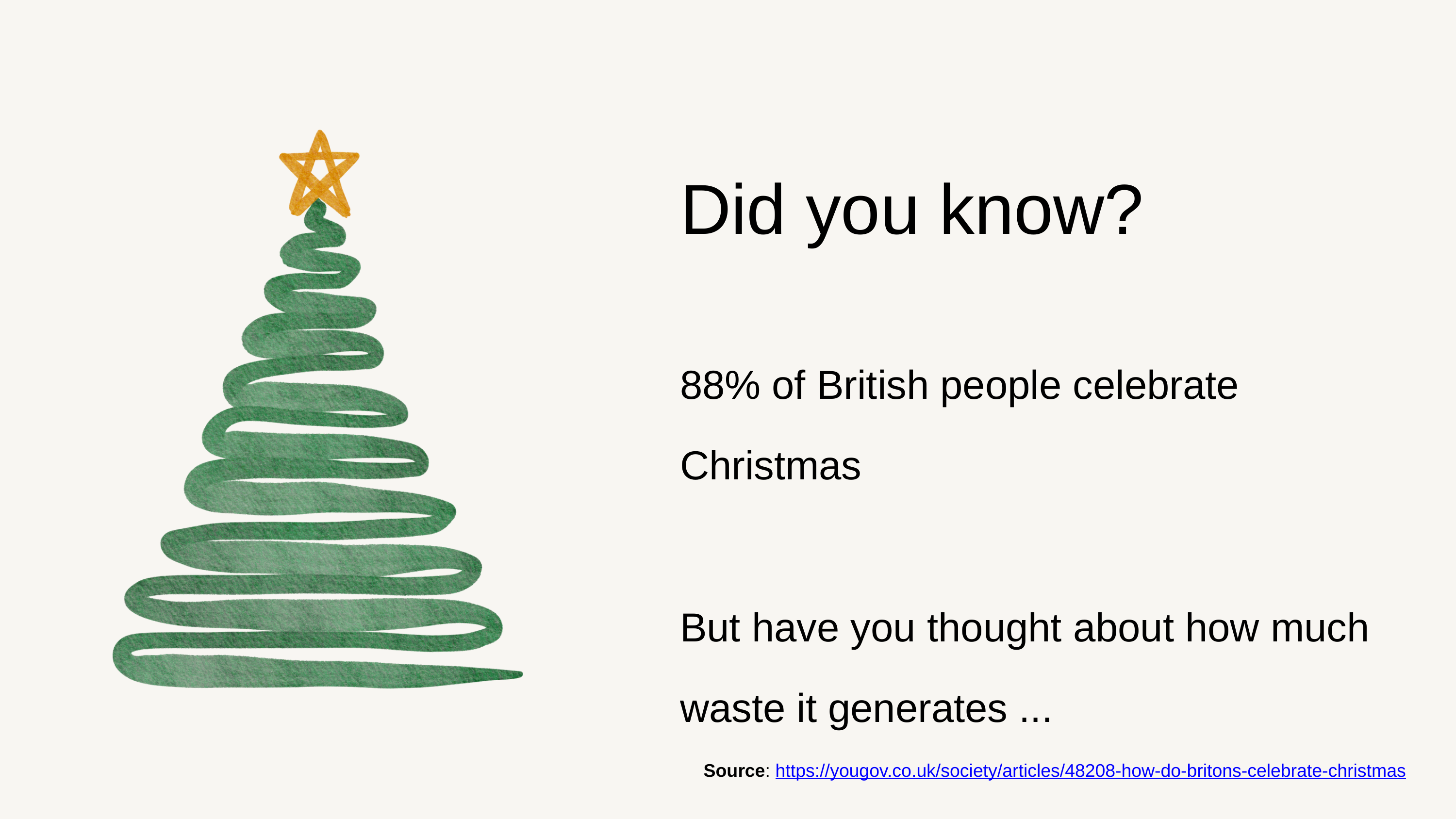

Did you know?
88% of British people celebrate Christmas

But have you thought about how much waste it generates ...
Source: https://yougov.co.uk/society/articles/48208-how-do-britons-celebrate-christmas